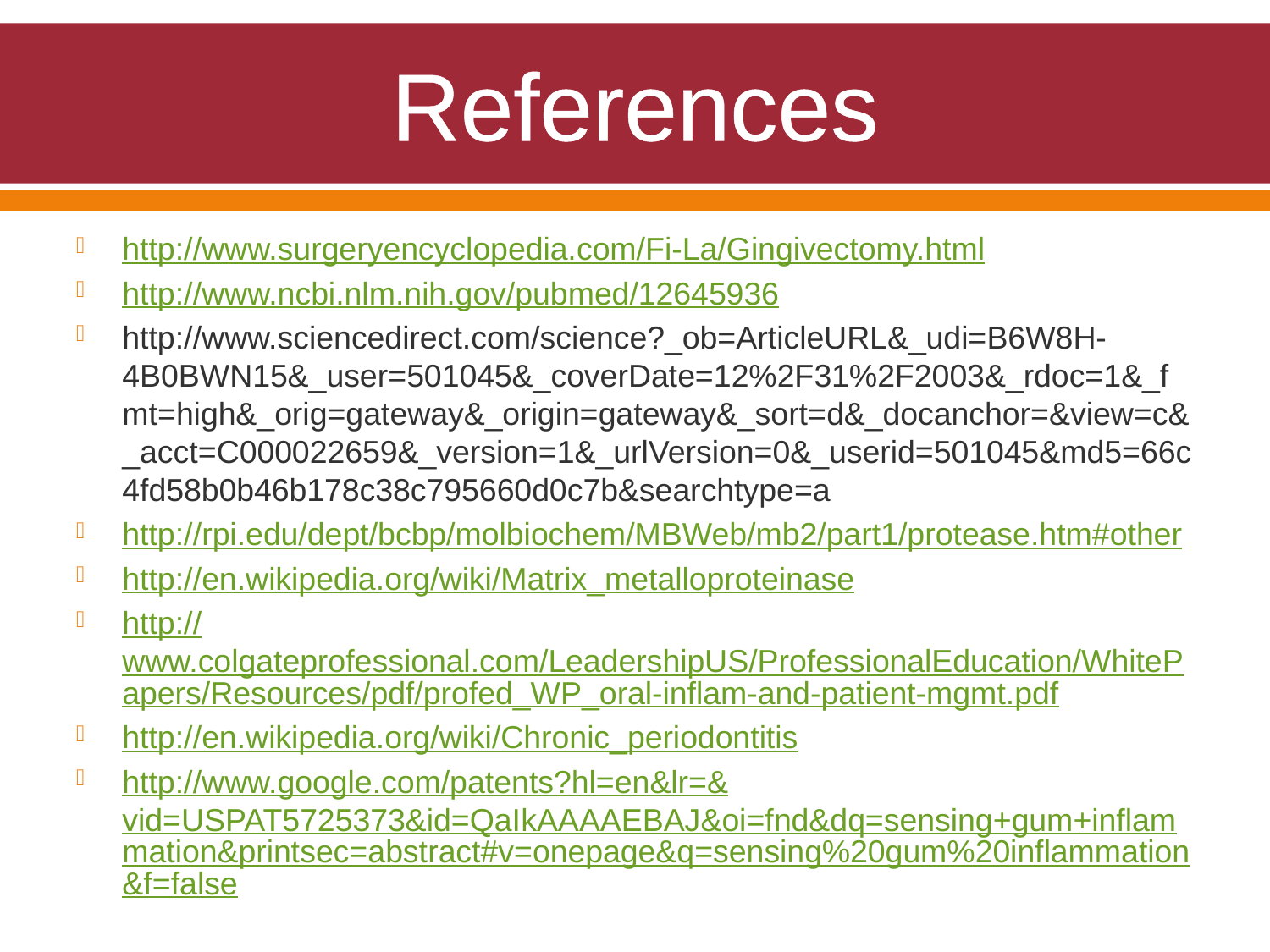

# References
http://www.surgeryencyclopedia.com/Fi-La/Gingivectomy.html
http://www.ncbi.nlm.nih.gov/pubmed/12645936
http://www.sciencedirect.com/science?_ob=ArticleURL&_udi=B6W8H-4B0BWN15&_user=501045&_coverDate=12%2F31%2F2003&_rdoc=1&_fmt=high&_orig=gateway&_origin=gateway&_sort=d&_docanchor=&view=c&_acct=C000022659&_version=1&_urlVersion=0&_userid=501045&md5=66c4fd58b0b46b178c38c795660d0c7b&searchtype=a
http://rpi.edu/dept/bcbp/molbiochem/MBWeb/mb2/part1/protease.htm#other
http://en.wikipedia.org/wiki/Matrix_metalloproteinase
http://www.colgateprofessional.com/LeadershipUS/ProfessionalEducation/WhitePapers/Resources/pdf/profed_WP_oral-inflam-and-patient-mgmt.pdf
http://en.wikipedia.org/wiki/Chronic_periodontitis
http://www.google.com/patents?hl=en&lr=&vid=USPAT5725373&id=QaIkAAAAEBAJ&oi=fnd&dq=sensing+gum+inflammation&printsec=abstract#v=onepage&q=sensing%20gum%20inflammation&f=false